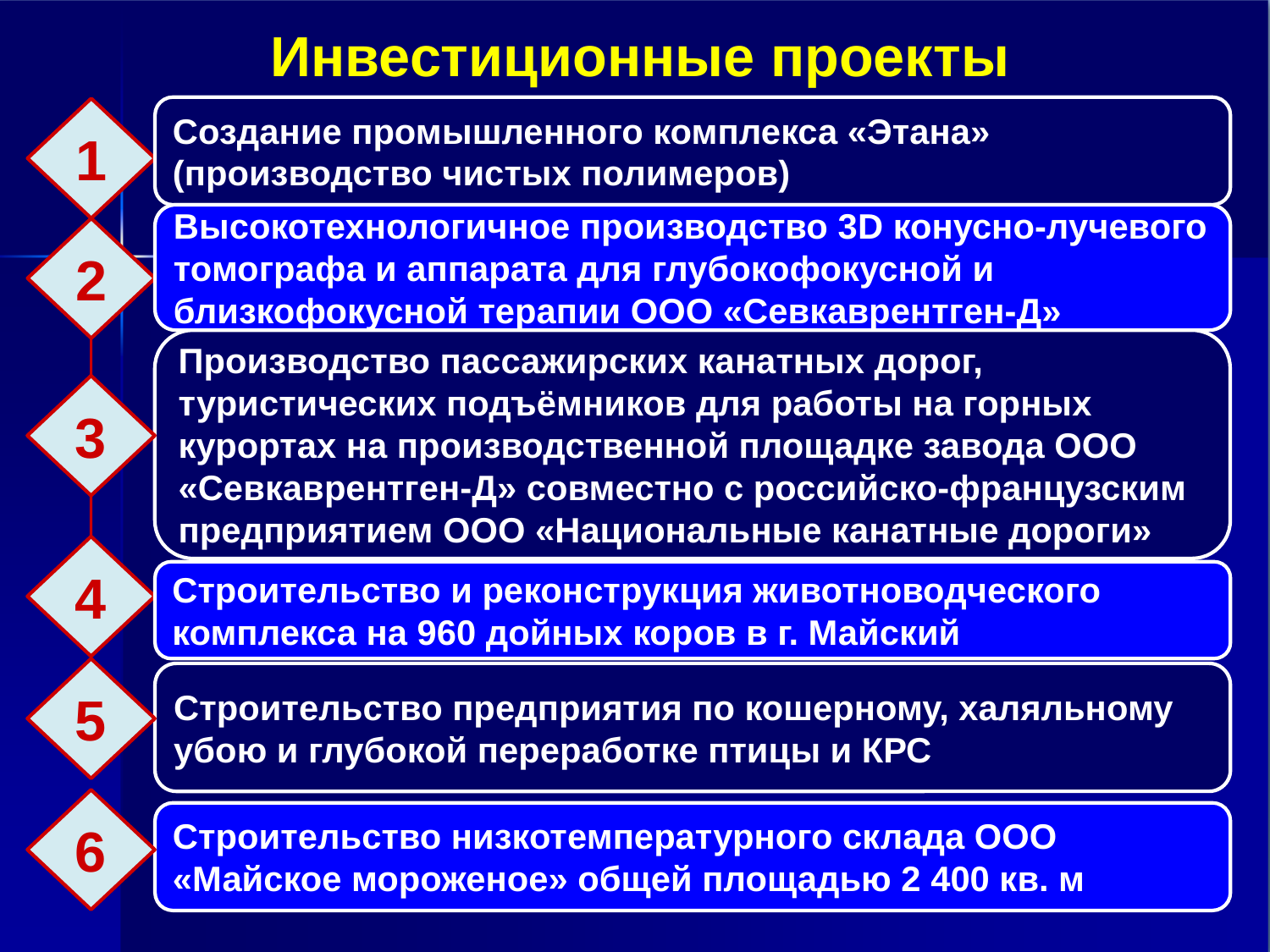

Инвестиционные проекты
Создание промышленного комплекса «Этана» (производство чистых полимеров)
Высокотехнологичное производство 3D конусно-лучевого томографа и аппарата для глубокофокусной и близкофокусной терапии ООО «Севкаврентген-Д»
Производство пассажирских канатных дорог, туристических подъёмников для работы на горных курортах на производственной площадке завода ООО «Севкаврентген-Д» совместно с российско-французским предприятием ООО «Национальные канатные дороги»
Строительство и реконструкция животноводческого комплекса на 960 дойных коров в г. Майский
Строительство предприятия по кошерному, халяльному убою и глубокой переработке птицы и КРС
Строительство низкотемпературного склада ООО «Майское мороженое» общей площадью 2 400 кв. м
1
2
4
3
5
6